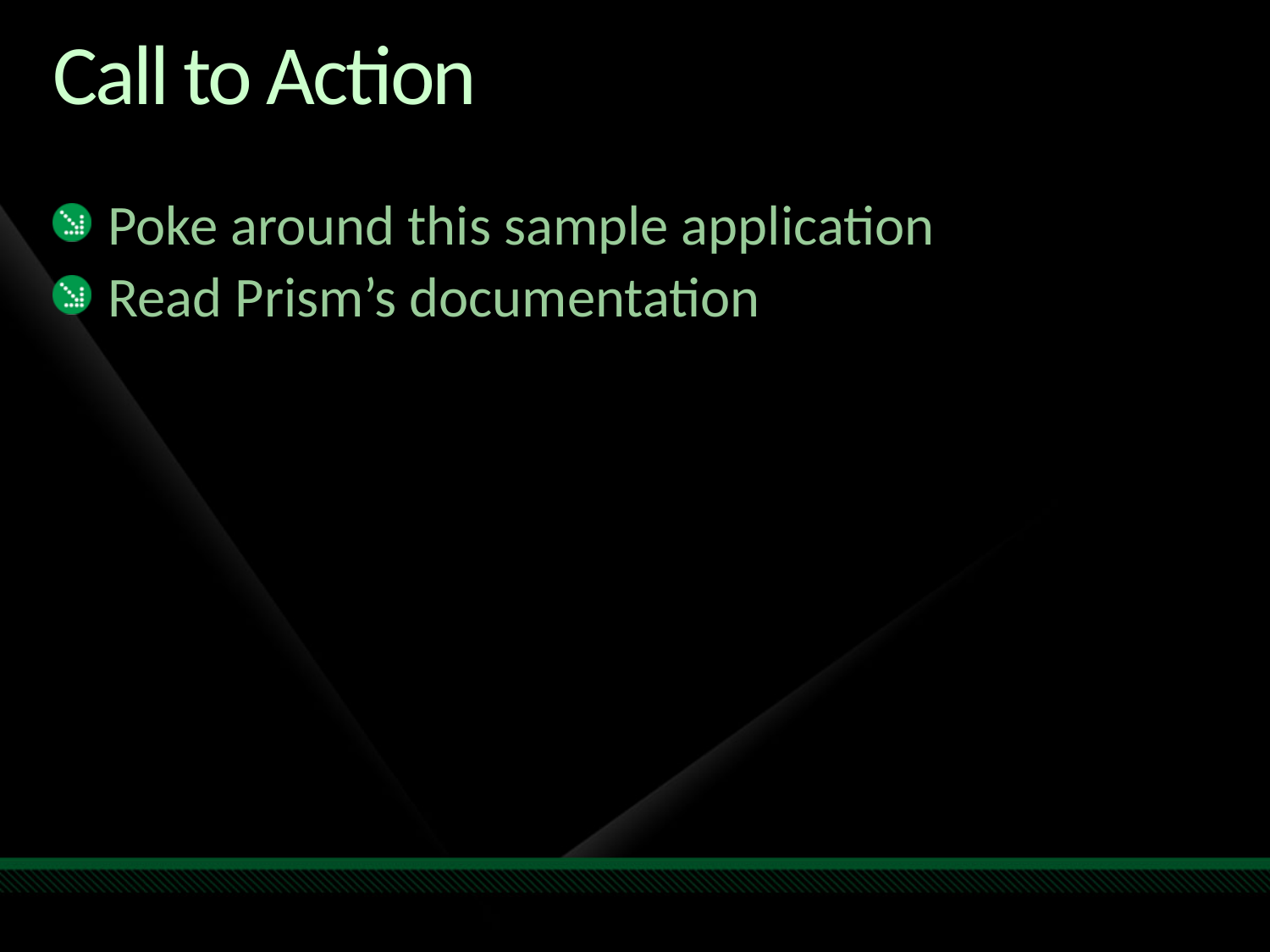

# Call to Action
Poke around this sample application
Read Prism’s documentation